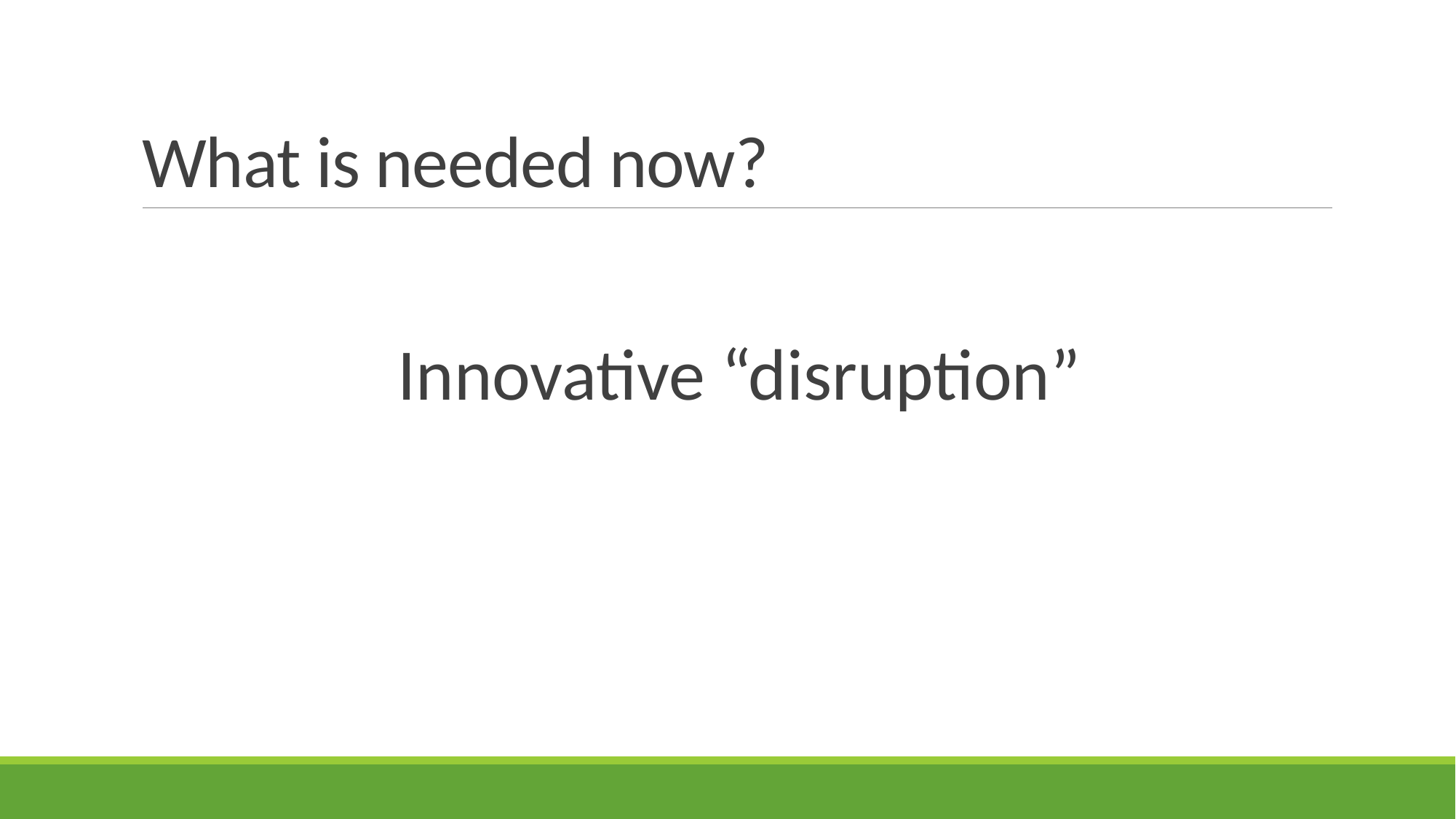

# What is needed now?

Innovative “disruption”